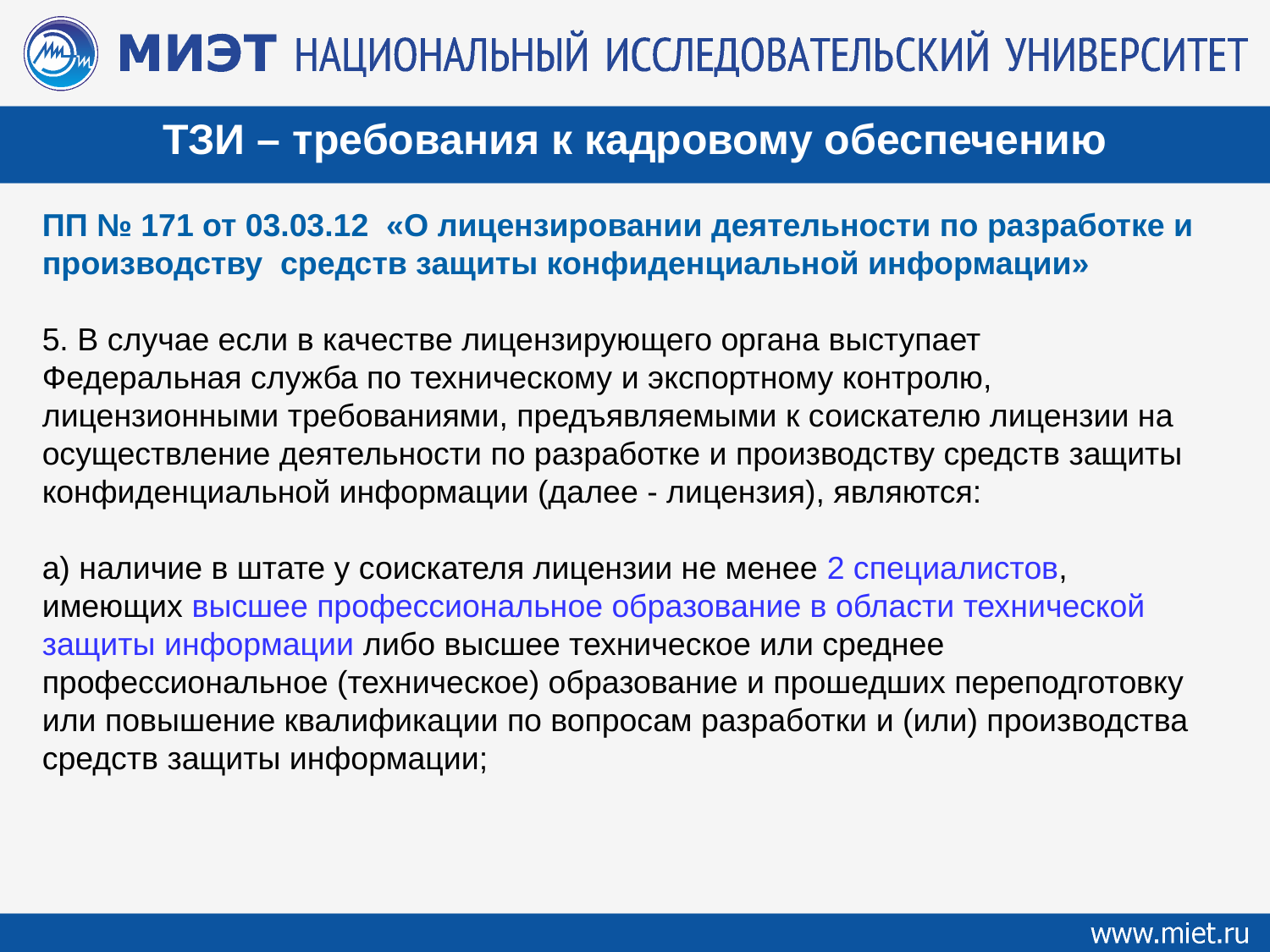

ТЗИ – требования к кадровому обеспечению
ПП № 171 от 03.03.12  «О лицензировании деятельности по разработке и производству  средств защиты конфиденциальной информации»

5. В случае если в качестве лицензирующего органа выступает
Федеральная служба по техническому и экспортному контролю,
лицензионными требованиями, предъявляемыми к соискателю лицензии на осуществление деятельности по разработке и производству средств защиты конфиденциальной информации (далее - лицензия), являются:

а) наличие в штате у соискателя лицензии не менее 2 специалистов,
имеющих высшее профессиональное образование в области технической защиты информации либо высшее техническое или среднее
профессиональное (техническое) образование и прошедших переподготовку или повышение квалификации по вопросам разработки и (или) производства средств защиты информации;